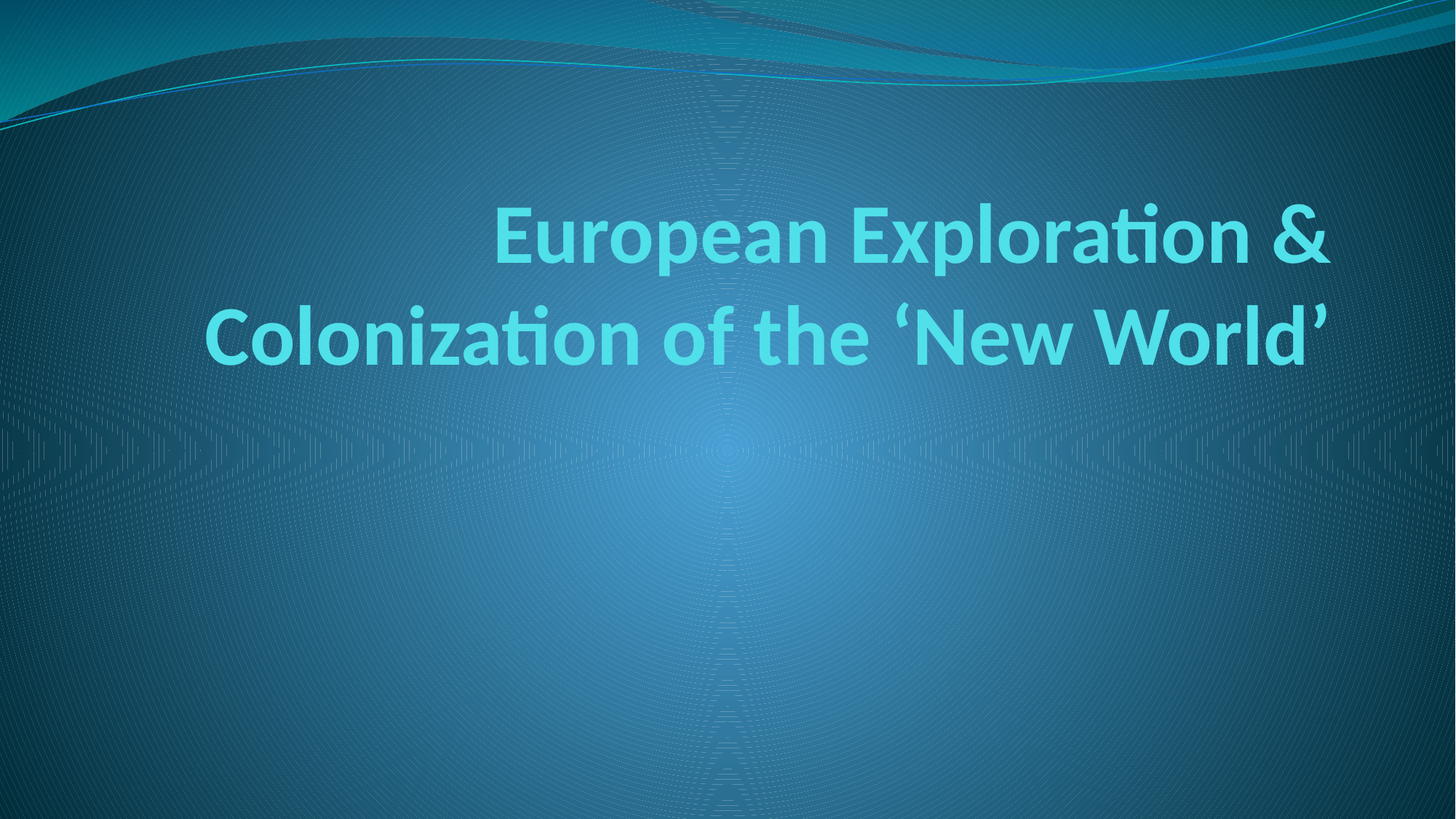

# European Exploration & Colonization of the ‘New World’